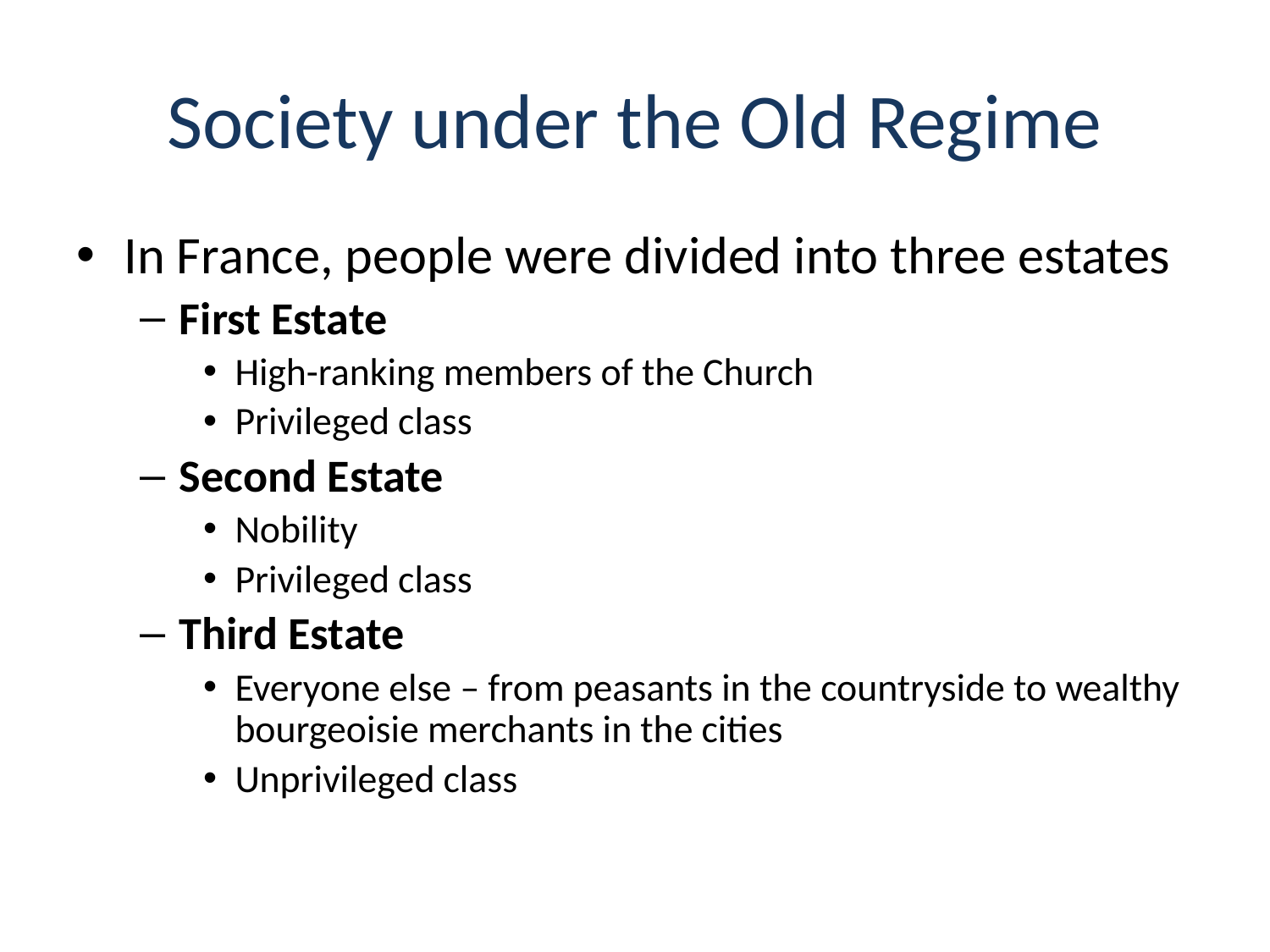

# Society under the Old Regime
In France, people were divided into three estates
First Estate
High-ranking members of the Church
Privileged class
Second Estate
Nobility
Privileged class
Third Estate
Everyone else – from peasants in the countryside to wealthy bourgeoisie merchants in the cities
Unprivileged class